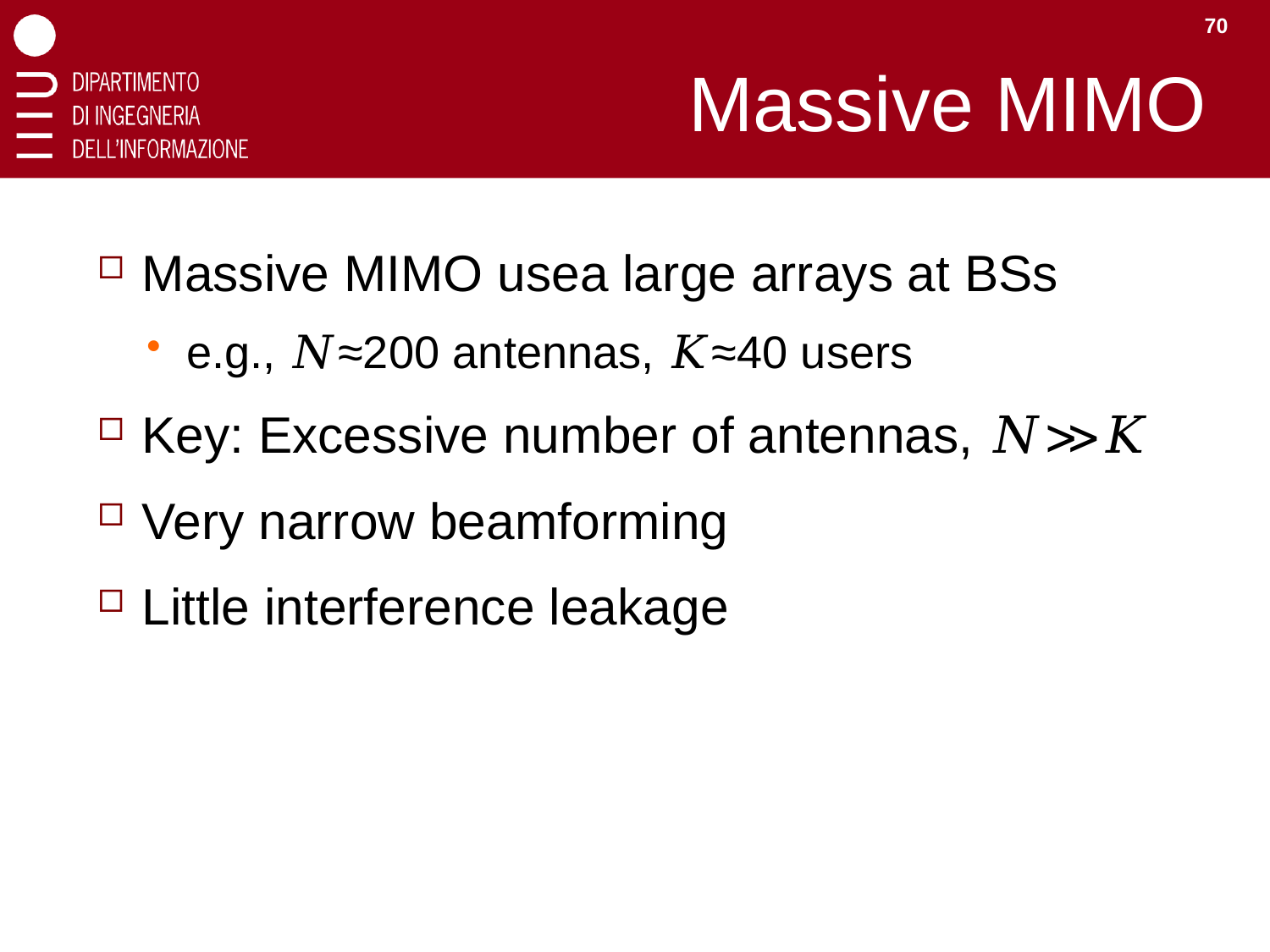

70
# Massive MIMO
Massive MIMO usea large arrays at BSs
e.g., 𝑁≈200 antennas, 𝐾≈40 users
Key: Excessive number of antennas, 𝑁≫𝐾
Very narrow beamforming
Little interference leakage